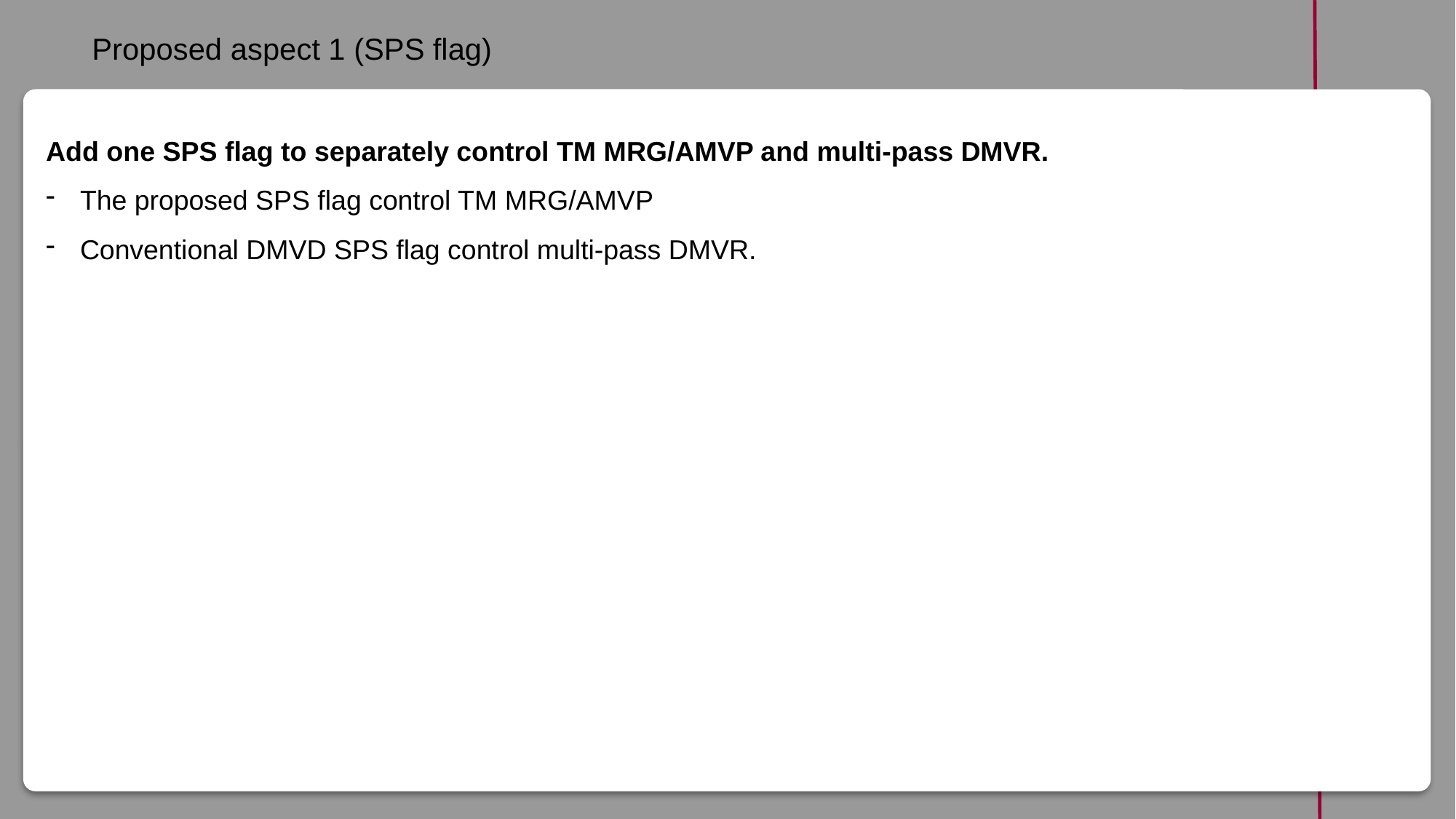

Proposed aspect 1 (SPS flag)

Add one SPS flag to separately control TM MRG/AMVP and multi-pass DMVR.
The proposed SPS flag control TM MRG/AMVP
Conventional DMVD SPS flag control multi-pass DMVR.